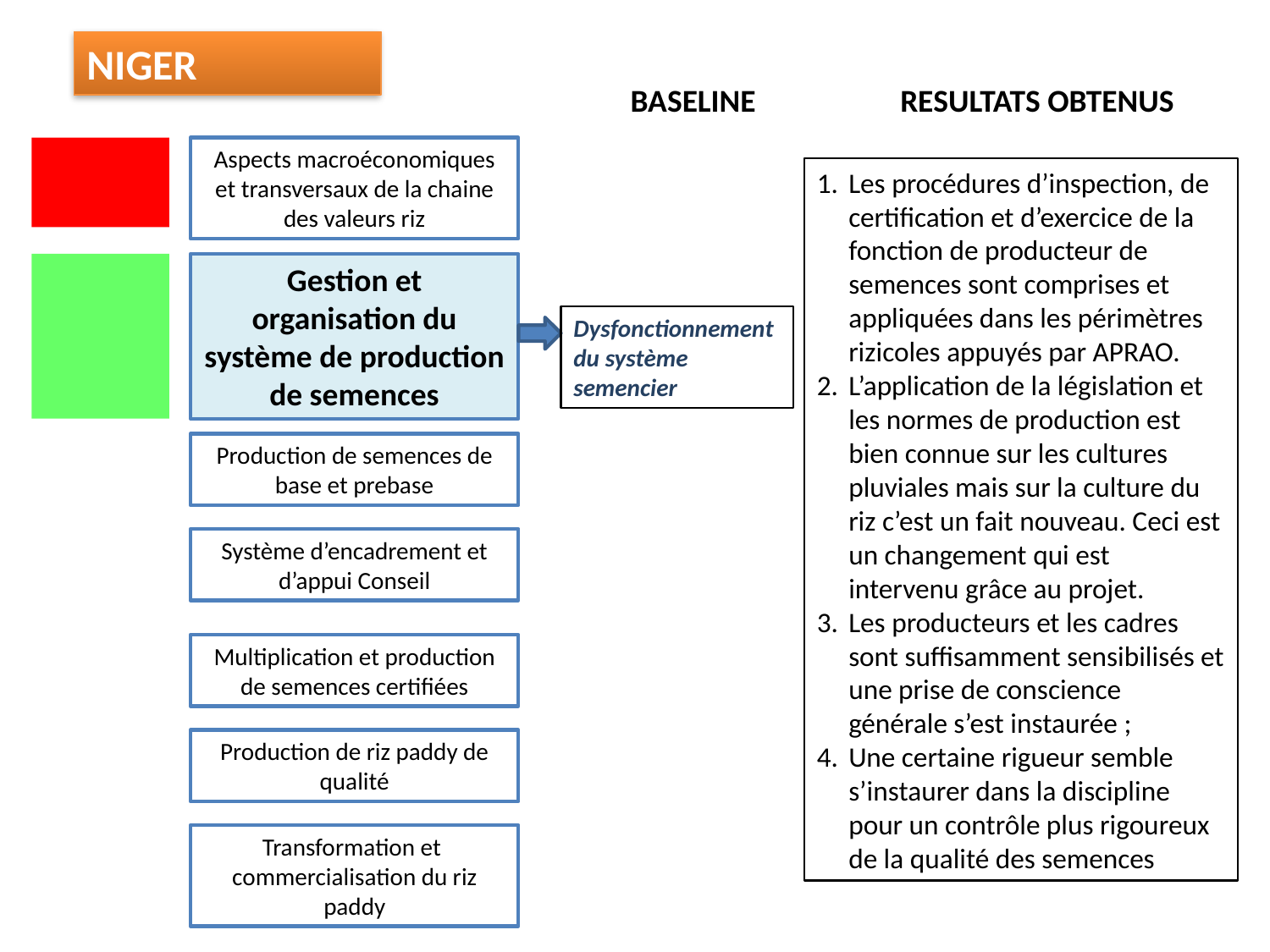

NIGER
BASELINE
RESULTATS OBTENUS

Aspects macroéconomiques et transversaux de la chaine des valeurs riz
Les procédures d’inspection, de certification et d’exercice de la fonction de producteur de semences sont comprises et appliquées dans les périmètres rizicoles appuyés par APRAO.
L’application de la législation et les normes de production est bien connue sur les cultures pluviales mais sur la culture du riz c’est un fait nouveau. Ceci est un changement qui est intervenu grâce au projet.
Les producteurs et les cadres sont suffisamment sensibilisés et une prise de conscience générale s’est instaurée ;
Une certaine rigueur semble s’instaurer dans la discipline pour un contrôle plus rigoureux  de la qualité des semences

Gestion et organisation du système de production de semences
Dysfonctionnement du système semencier

Production de semences de base et prebase
Système d’encadrement et d’appui Conseil
Multiplication et production de semences certifiées
Production de riz paddy de qualité
Transformation et  commercialisation du riz paddy